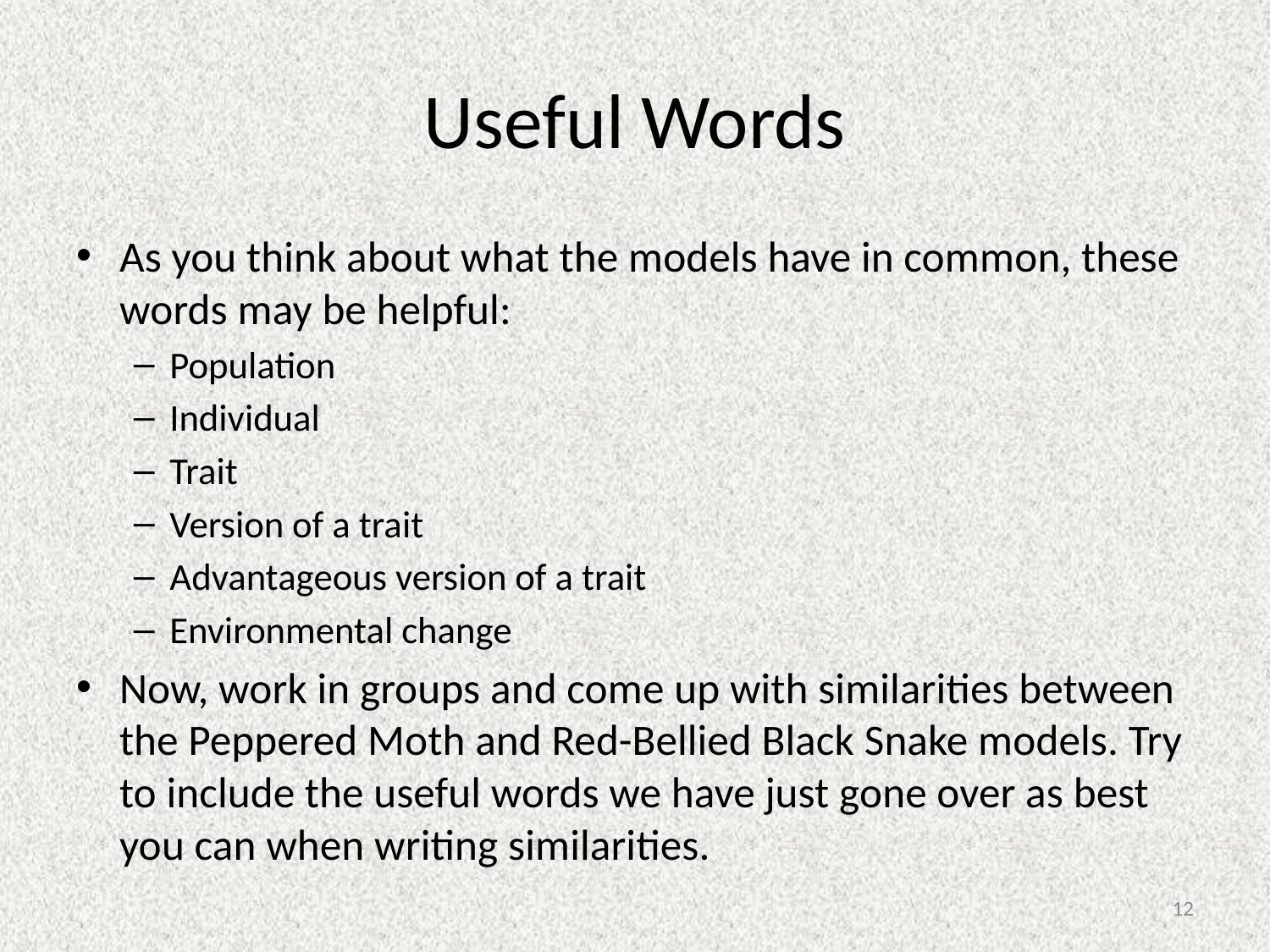

# Useful Words
As you think about what the models have in common, these words may be helpful:
Population
Individual
Trait
Version of a trait
Advantageous version of a trait
Environmental change
Now, work in groups and come up with similarities between the Peppered Moth and Red-Bellied Black Snake models. Try to include the useful words we have just gone over as best you can when writing similarities.

12